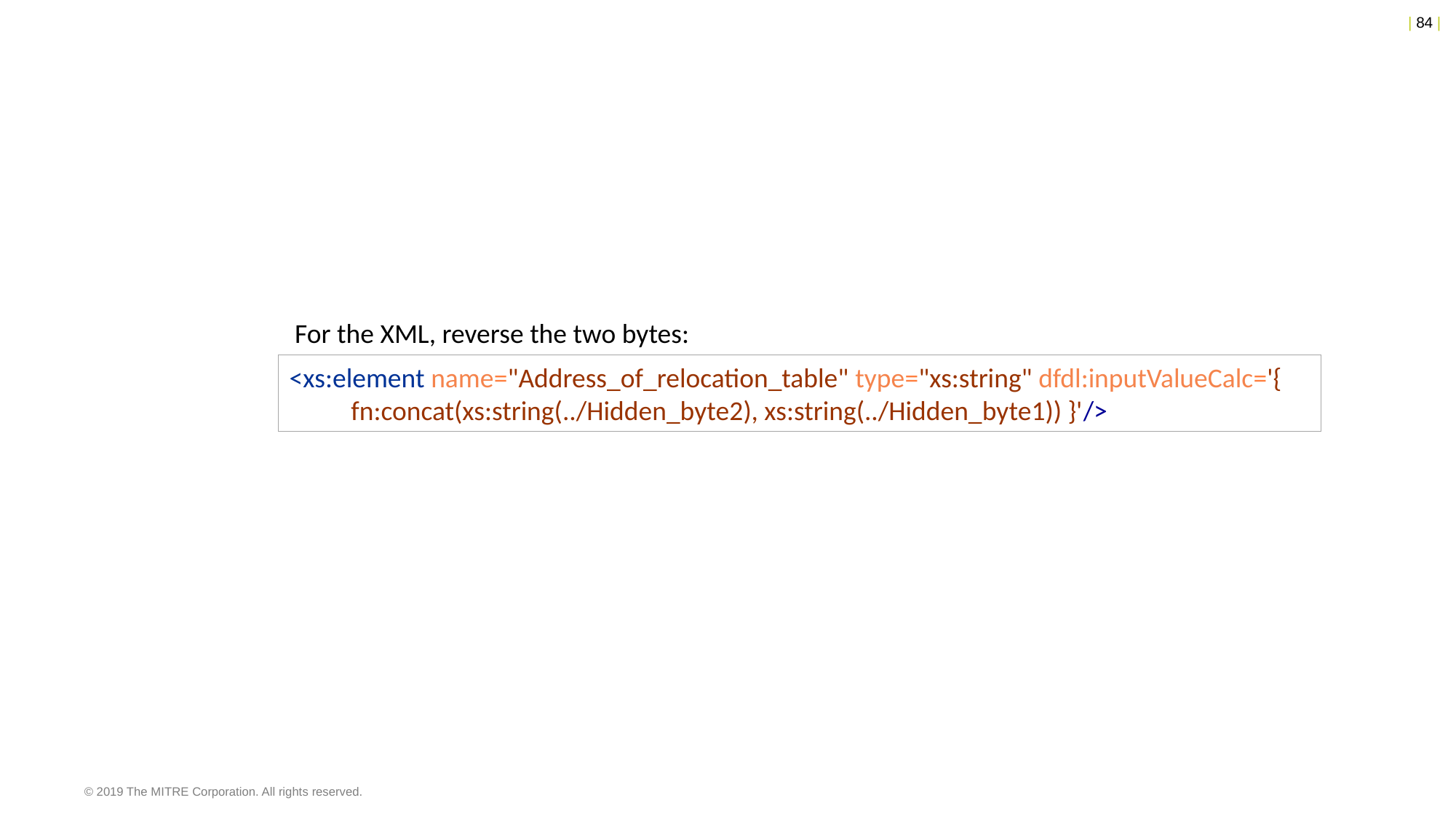

For the XML, reverse the two bytes:
<xs:element name="Address_of_relocation_table" type="xs:string" dfdl:inputValueCalc='{
          fn:concat(xs:string(../Hidden_byte2), xs:string(../Hidden_byte1)) }'/>
© 2019 The MITRE Corporation. All rights reserved.